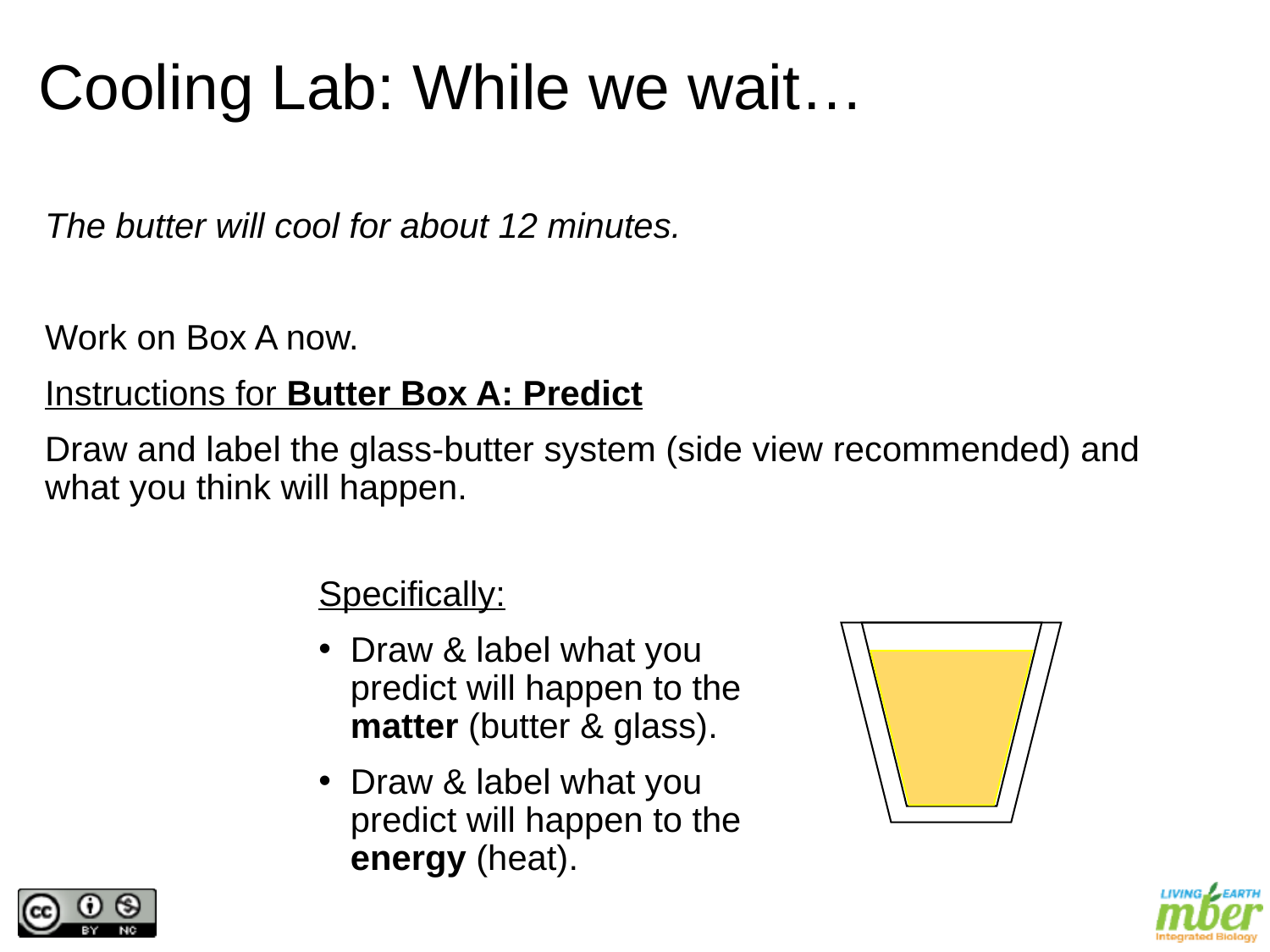

# Cooling Lab: While we wait…
The butter will cool for about 12 minutes.

Work on Box A now.
Instructions for Butter Box A: Predict
Draw and label the glass-butter system (side view recommended) and what you think will happen.

Specifically:
Draw & label what you predict will happen to the matter (butter & glass).
Draw & label what you predict will happen to the energy (heat).